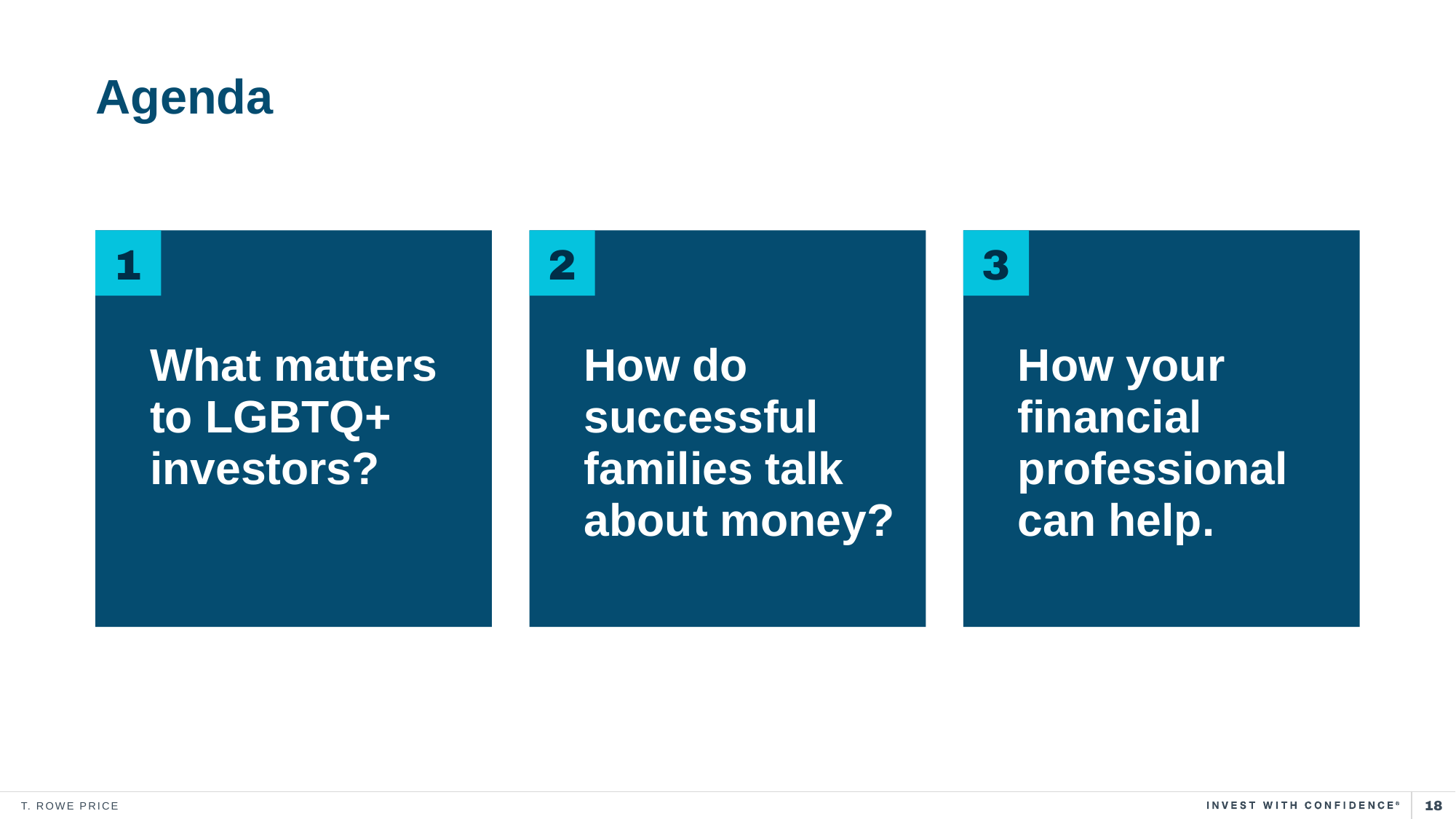

# Agenda
What matters to LGBTQ+ investors?
1
How do successful families talk about money?
2
How your financial professional
can help.
3